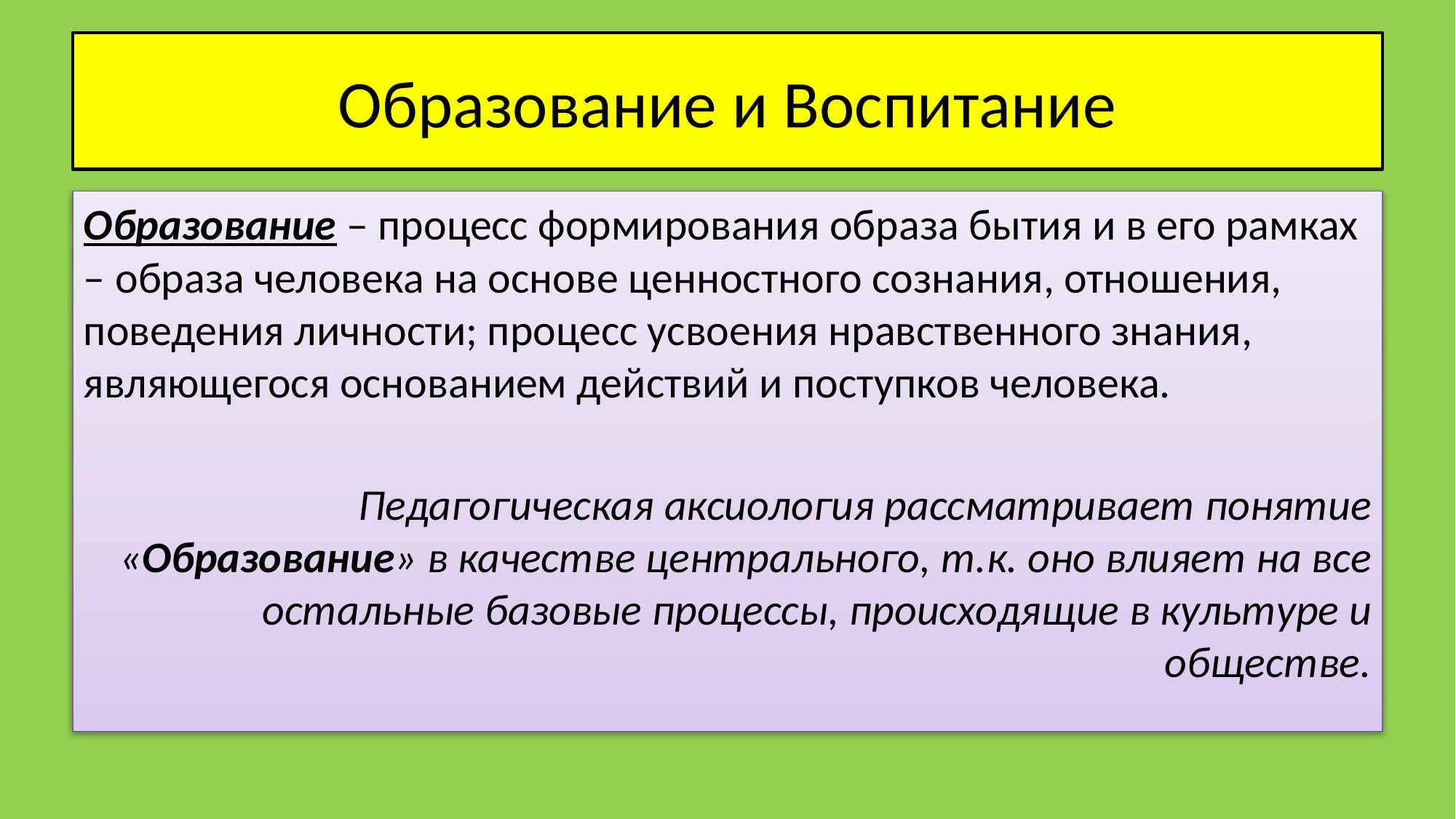

# Образование и Воспитание
Образование – процесс формирования образа бытия и в его рамках – образа человека на основе ценностного сознания, отношения, поведения личности; процесс усвоения нравственного знания, являющегося основанием действий и поступков человека.

Педагогическая аксиология рассматривает понятие «Образование» в качестве центрального, т.к. оно влияет на все остальные базовые процессы, происходящие в культуре и обществе.